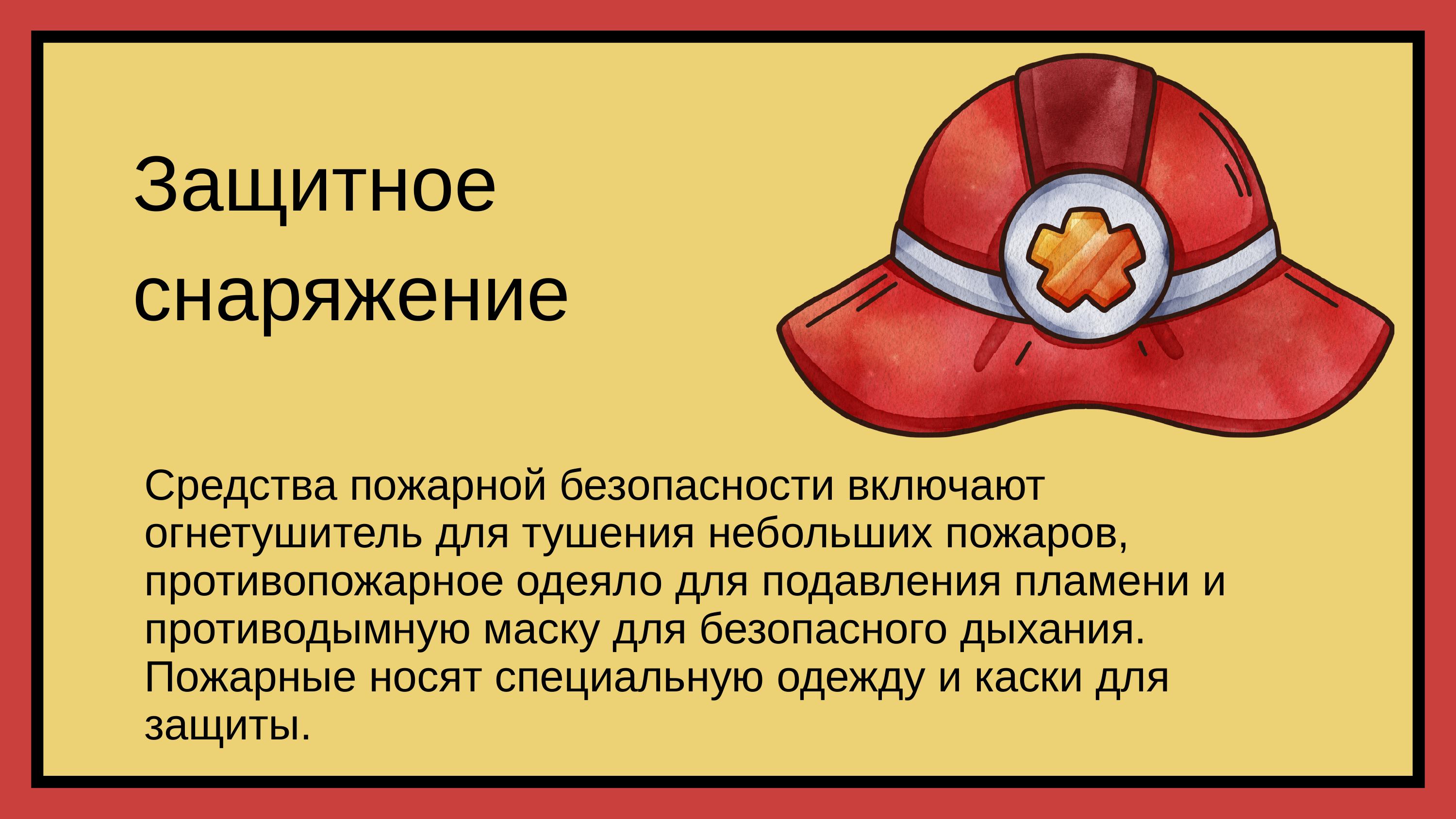

Защитное снаряжение
Средства пожарной безопасности включают огнетушитель для тушения небольших пожаров, противопожарное одеяло для подавления пламени и противодымную маску для безопасного дыхания. Пожарные носят специальную одежду и каски для защиты.